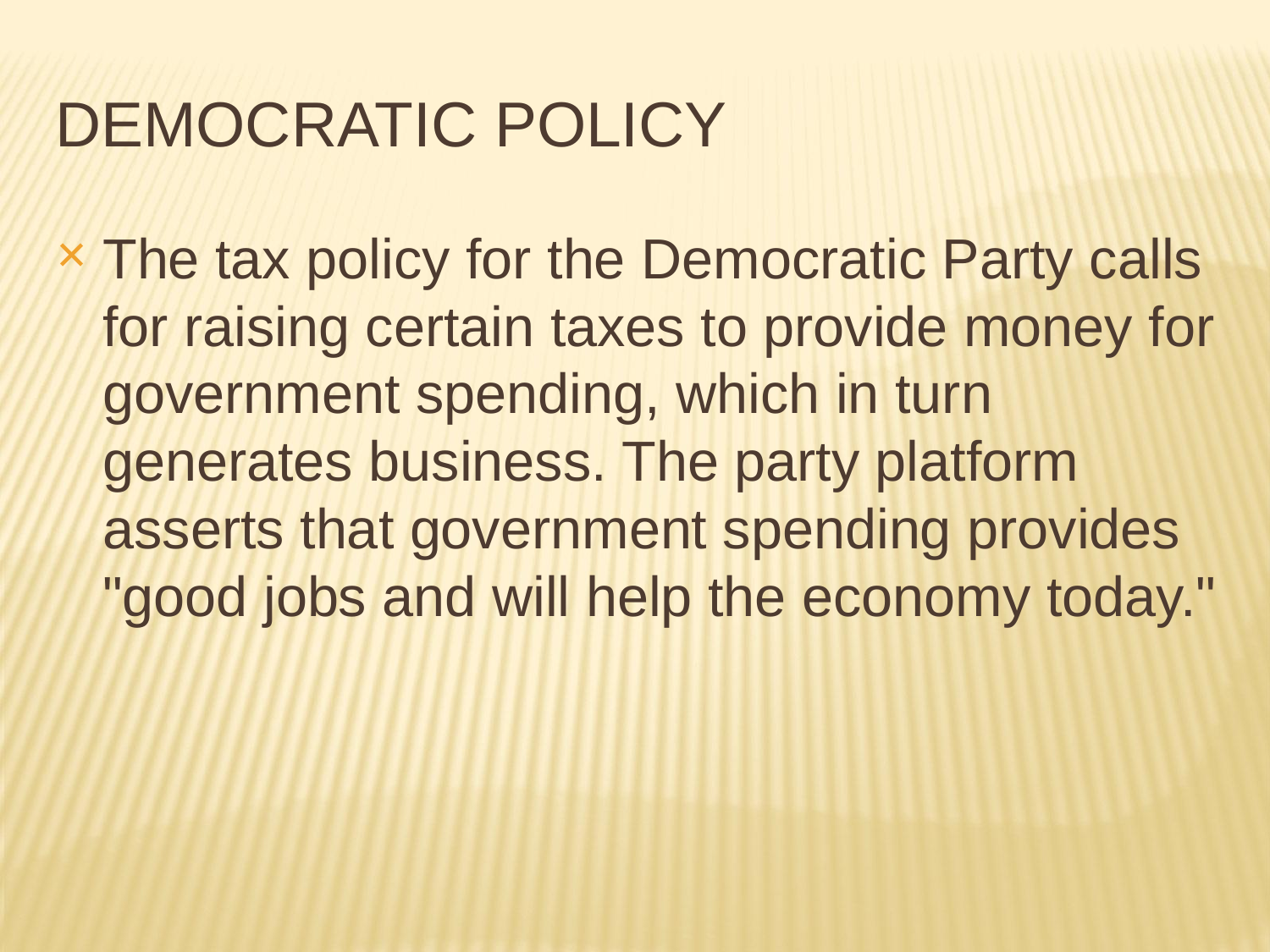

# Democratic Policy
The tax policy for the Democratic Party calls for raising certain taxes to provide money for government spending, which in turn generates business. The party platform asserts that government spending provides "good jobs and will help the economy today."